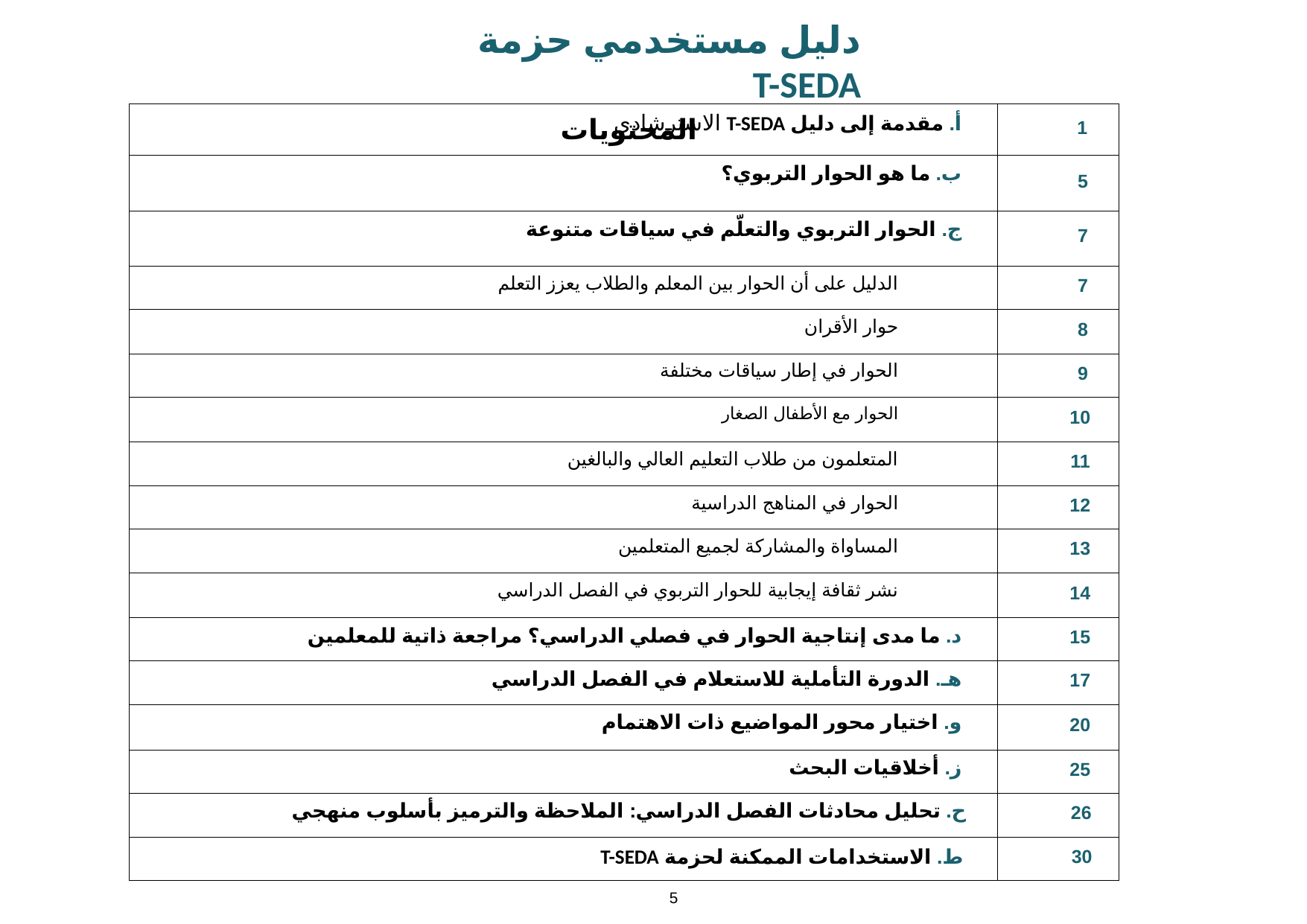

# دليل مستخدمي حزمة T-SEDA
المحتويات
| أ. مقدمة إلى دليل T-SEDA الاسترشادي | 1 |
| --- | --- |
| ب. ما هو الحوار التربوي؟ | 5 |
| ج. الحوار التربوي والتعلّم في سياقات متنوعة | 7 |
| الدليل على أن الحوار بين المعلم والطلاب يعزز التعلم | 7 |
| حوار الأقران | 8 |
| الحوار في إطار سياقات مختلفة | 9 |
| الحوار مع الأطفال الصغار | 10 |
| المتعلمون من طلاب التعليم العالي والبالغين | 11 |
| الحوار في المناهج الدراسية | 12 |
| المساواة والمشاركة لجميع المتعلمين | 13 |
| نشر ثقافة إيجابية للحوار التربوي في الفصل الدراسي | 14 |
| د. ما مدى إنتاجية الحوار في فصلي الدراسي؟ مراجعة ذاتية للمعلمين | 15 |
| هـ. الدورة التأملية للاستعلام في الفصل الدراسي | 17 |
| و. اختيار محور المواضيع ذات الاهتمام | 20 |
| ز. أخلاقيات البحث | 25 |
| ح. تحليل محادثات الفصل الدراسي: الملاحظة والترميز بأسلوب منهجي | 26 |
| ط. الاستخدامات الممكنة لحزمة T-SEDA | 30 |
5